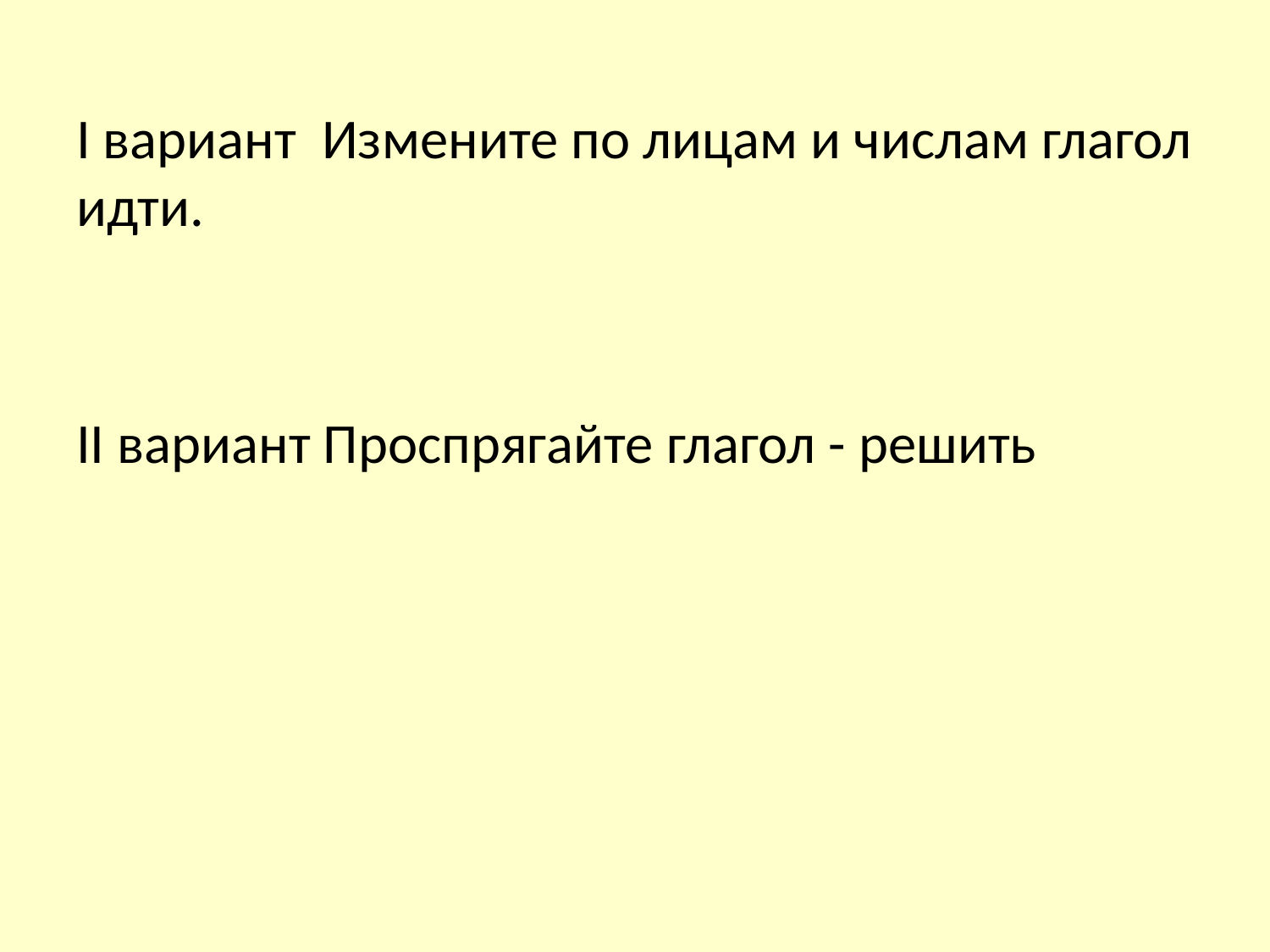

I вариант  Измените по лицам и числам глагол идти.

II вариант Проспрягайте глагол - решить